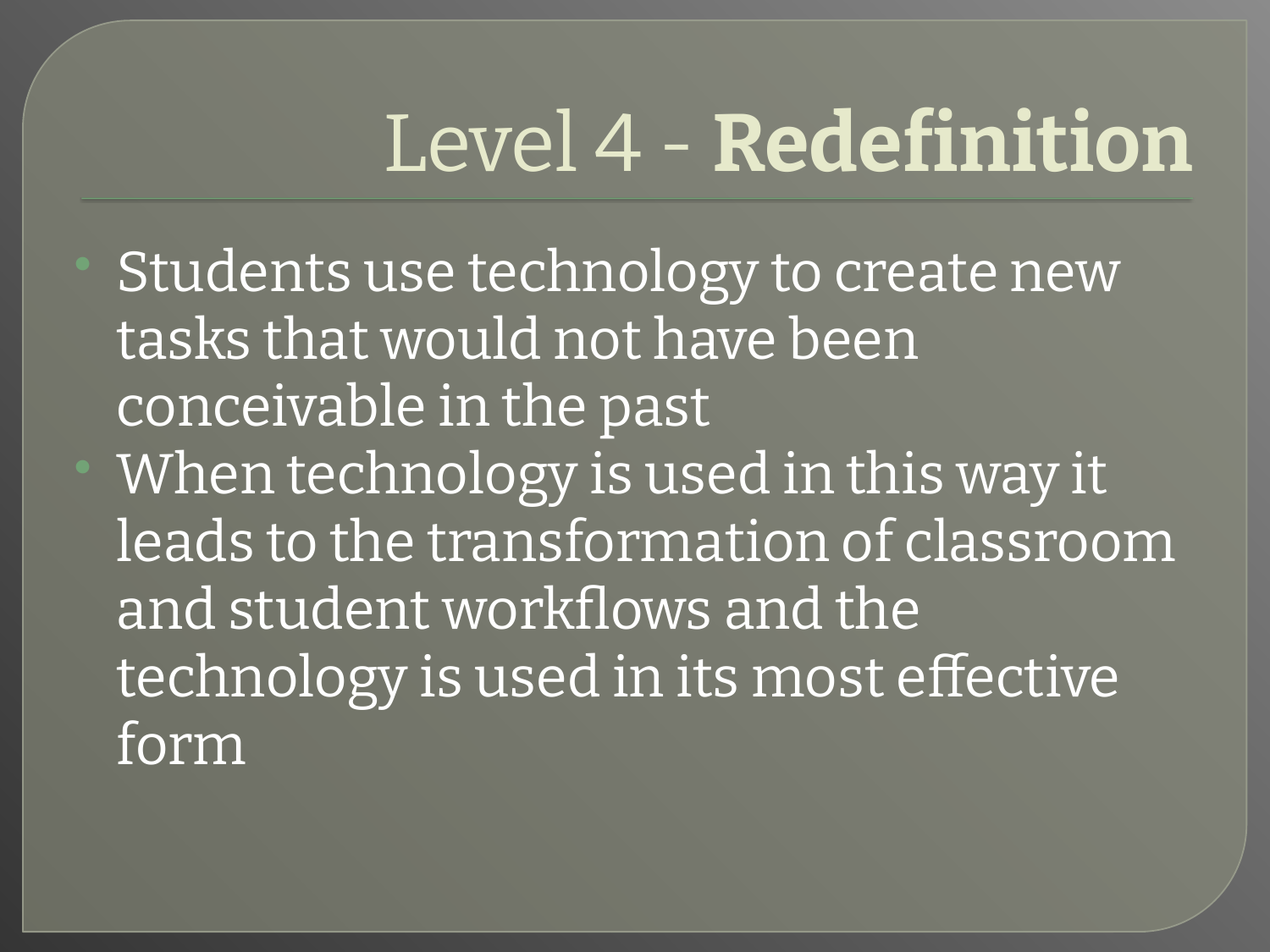

# Level 4 - Redefinition
Students use technology to create new tasks that would not have been conceivable in the past
When technology is used in this way it leads to the transformation of classroom and student workflows and the technology is used in its most effective form